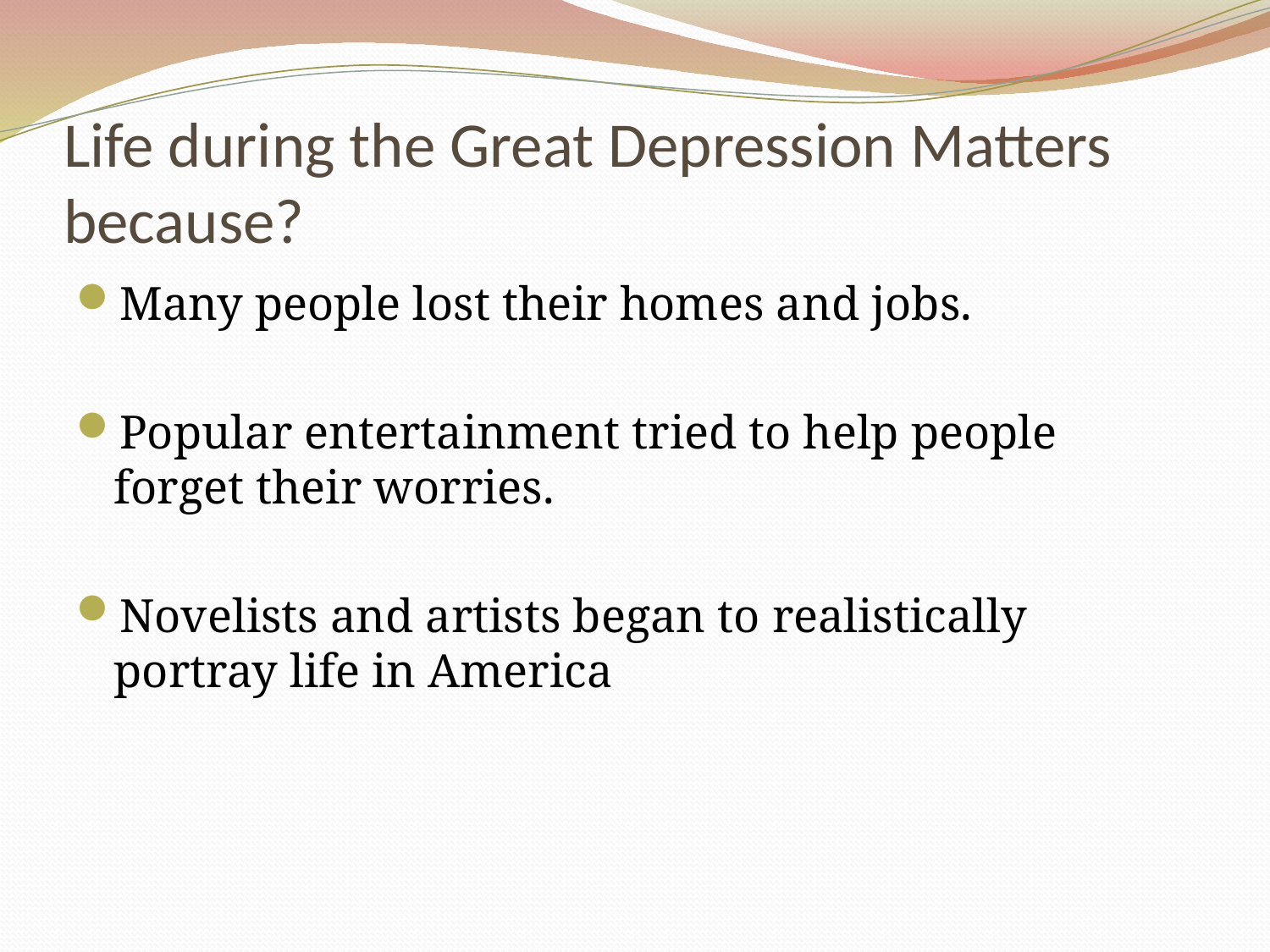

# Life during the Great Depression Matters because?
Many people lost their homes and jobs.

Popular entertainment tried to help people forget their worries.

Novelists and artists began to realistically portray life in America